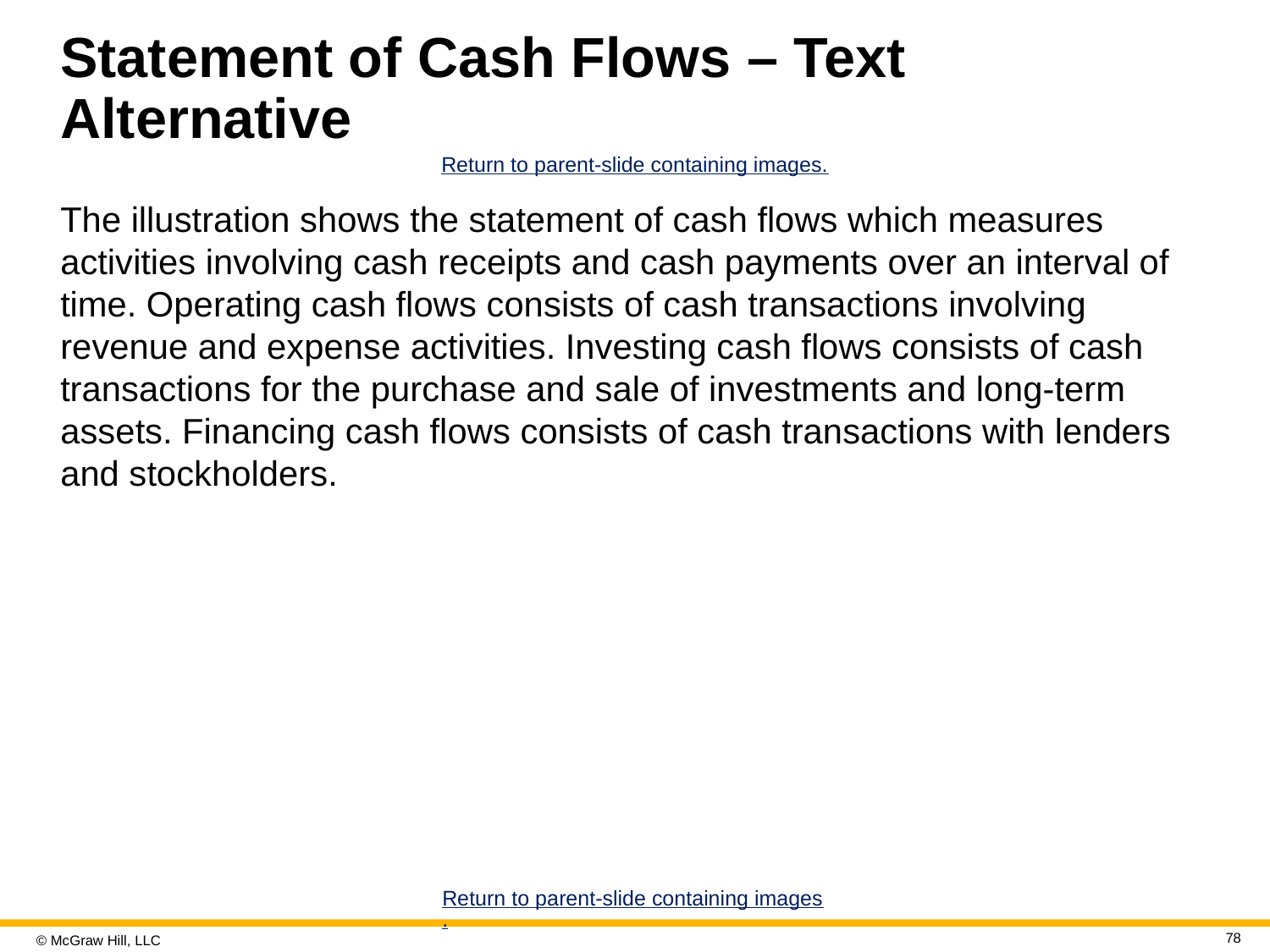

# Statement of Cash Flows – Text Alternative
Return to parent-slide containing images.
The illustration shows the statement of cash flows which measures activities involving cash receipts and cash payments over an interval of time. Operating cash flows consists of cash transactions involving revenue and expense activities. Investing cash flows consists of cash transactions for the purchase and sale of investments and long-term assets. Financing cash flows consists of cash transactions with lenders and stockholders.
Return to parent-slide containing images.
78